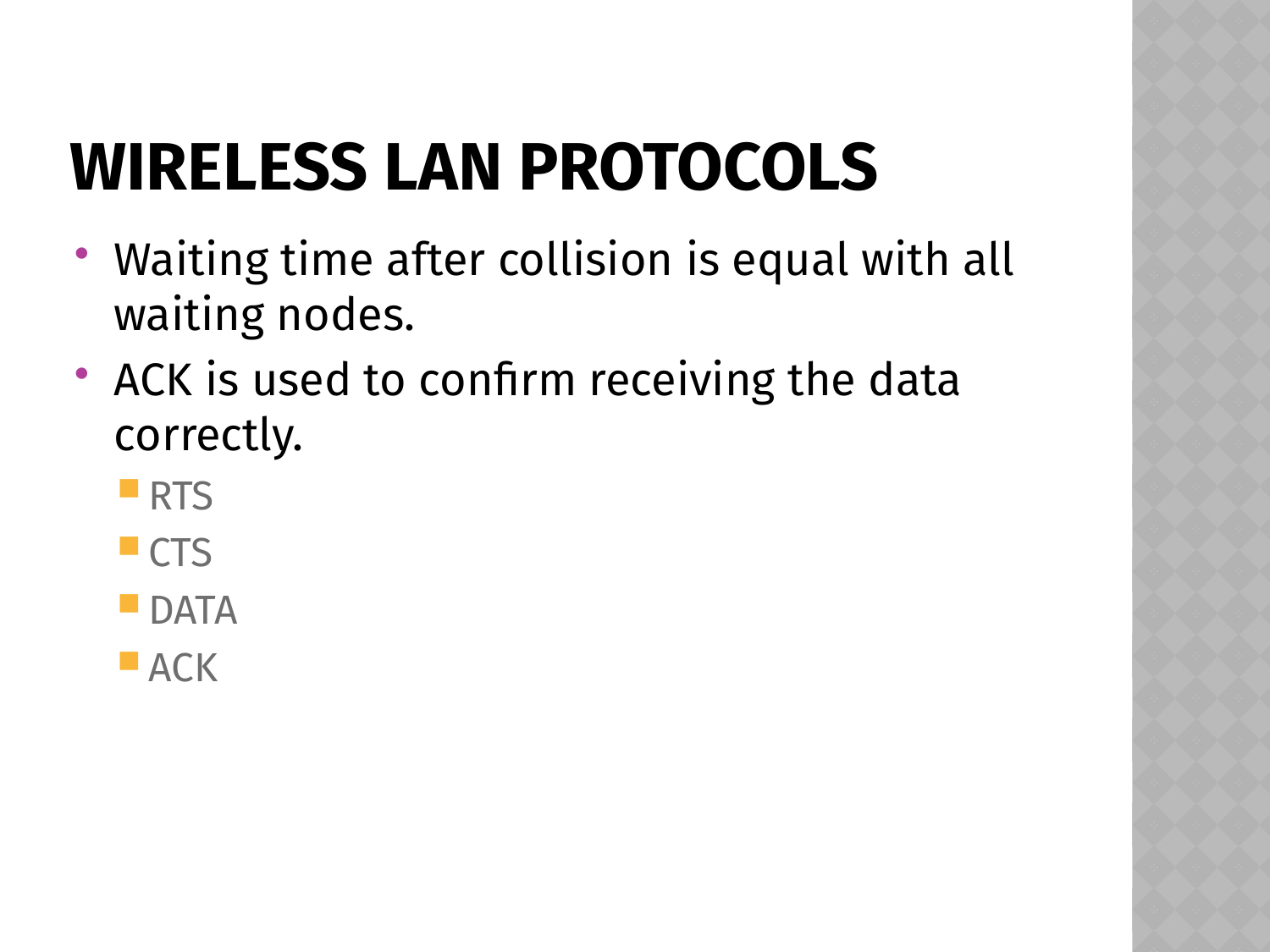

# Wireless LAN protocols
Waiting time after collision is equal with all waiting nodes.
ACK is used to confirm receiving the data correctly.
RTS
CTS
DATA
ACK